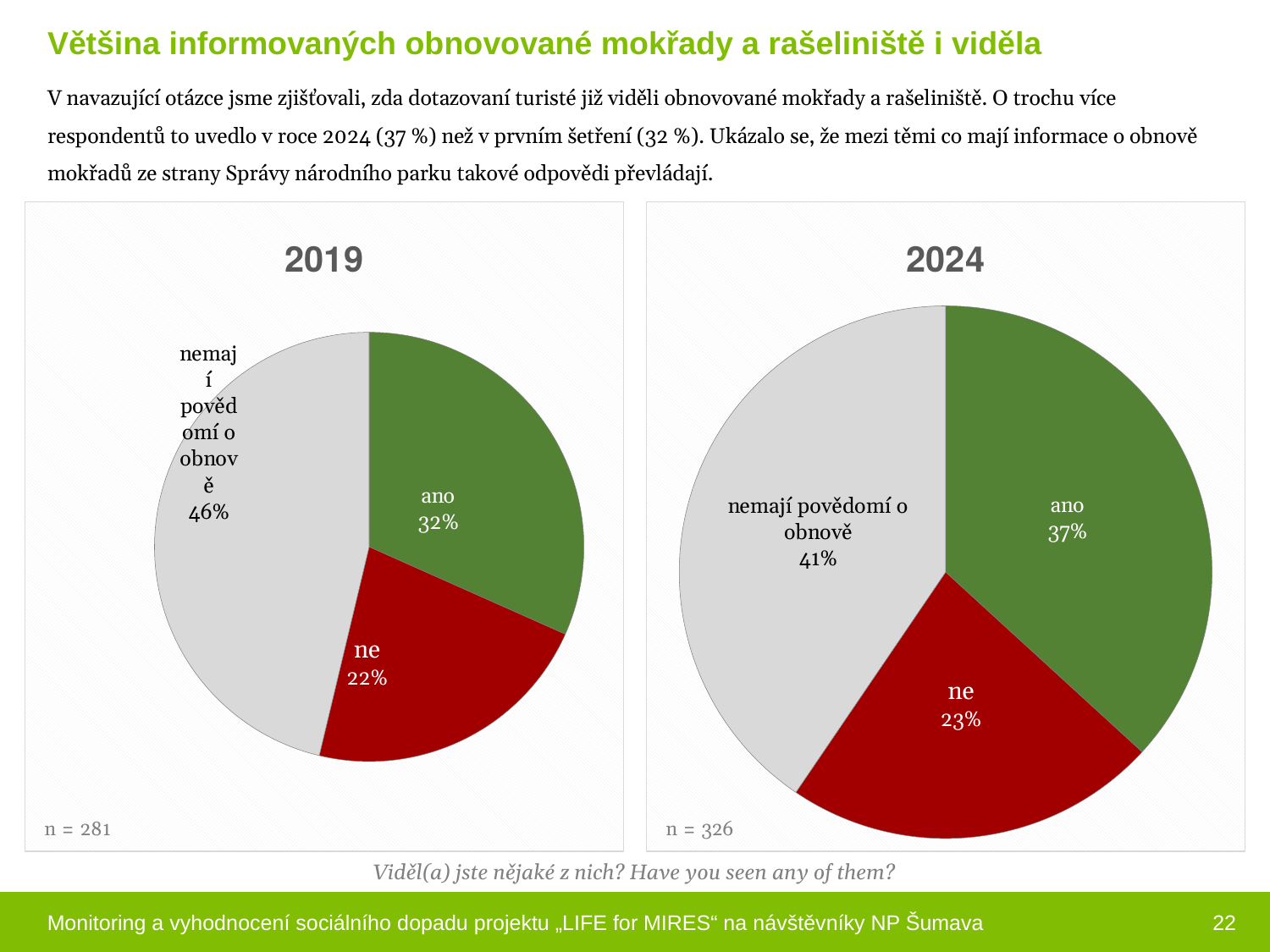

Většina informovaných obnovované mokřady a rašeliniště i viděla
V navazující otázce jsme zjišťovali, zda dotazovaní turisté již viděli obnovované mokřady a rašeliniště. O trochu více respondentů to uvedlo v roce 2024 (37 %) než v prvním šetření (32 %). Ukázalo se, že mezi těmi co mají informace o obnově mokřadů ze strany Správy národního parku takové odpovědi převládají.

### Chart: 2019

| Category | Řada 1 |
|---|---|
| ano | 31.672597864768683 |
| ne | 22.064056939501782 |
| nejsem si jist/a | 46.263345195729535 |

### Chart: 2024

| Category | Řada 1 |
|---|---|
| ano | 36.8 |
| ne | 22.7 |
| nejsem si jist/a | 40.5 |
Viděl(a) jste nějaké z nich? Have you seen any of them?
22
Monitoring a vyhodnocení sociálního dopadu projektu „LIFE for MIRES“ na návštěvníky NP Šumava